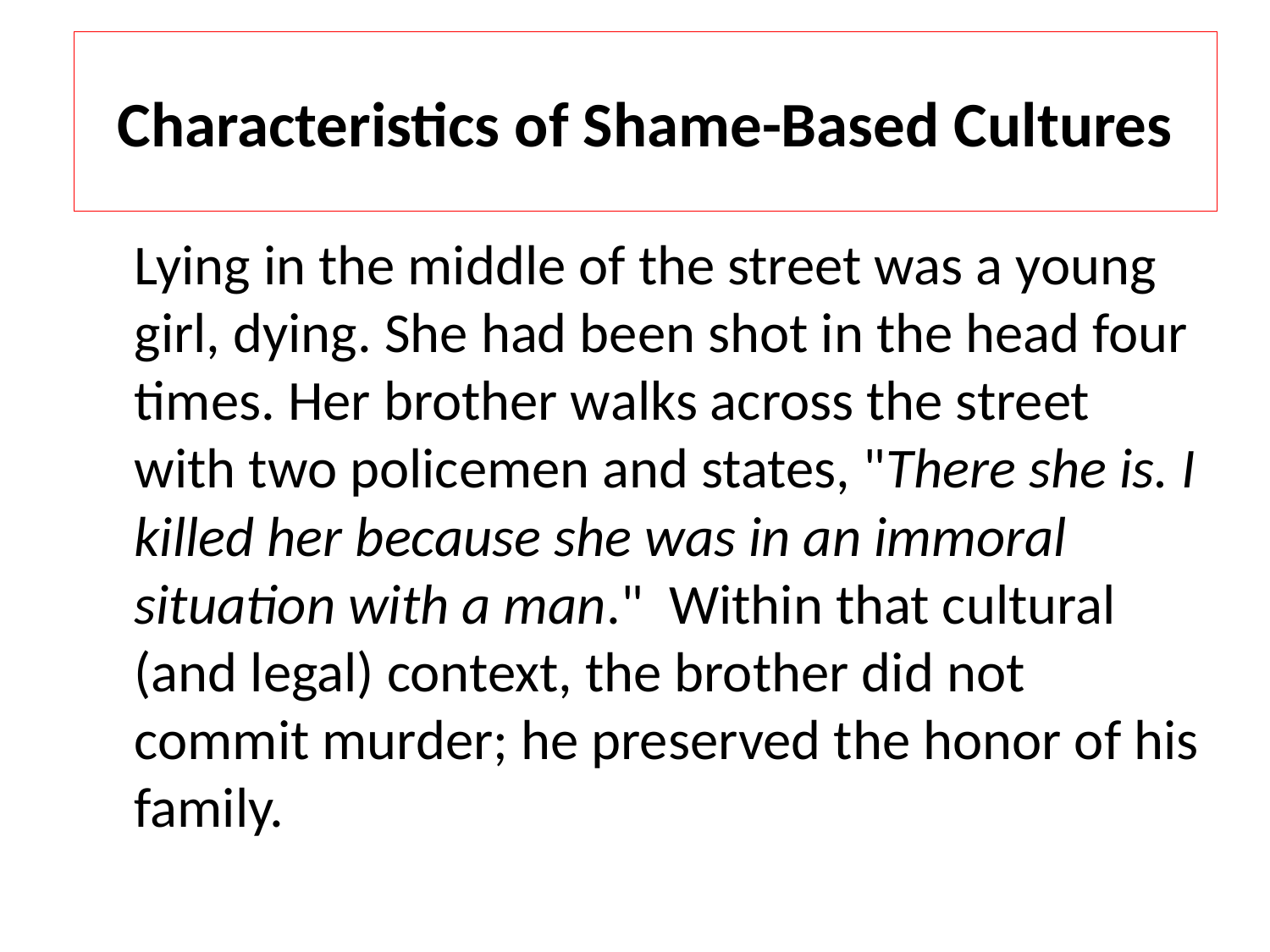

# Characteristics of Shame-Based Cultures
	Lying in the middle of the street was a young girl, dying. She had been shot in the head four times. Her brother walks across the street with two policemen and states, "There she is. I killed her because she was in an immoral situation with a man."  Within that cultural (and legal) context, the brother did not commit murder; he preserved the honor of his family.